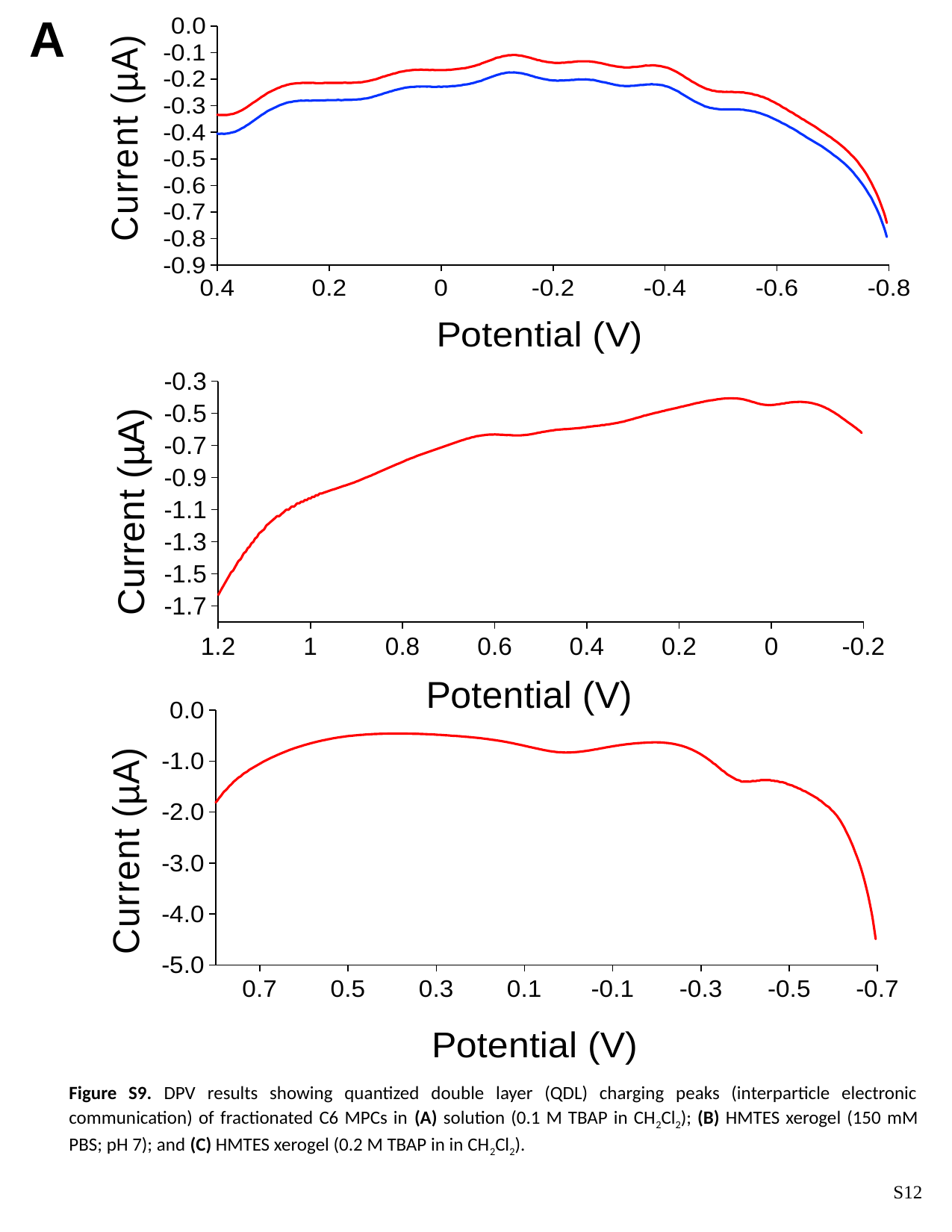

A

### Chart

| Category | Current |  |
|---|---|---|

### Chart

| Category |  |
|---|---|

### Chart

| Category | Current |
|---|---|
Figure S9. DPV results showing quantized double layer (QDL) charging peaks (interparticle electronic communication) of fractionated C6 MPCs in (A) solution (0.1 M TBAP in CH2Cl2); (B) HMTES xerogel (150 mM PBS; pH 7); and (C) HMTES xerogel (0.2 M TBAP in in CH2Cl2).
S12